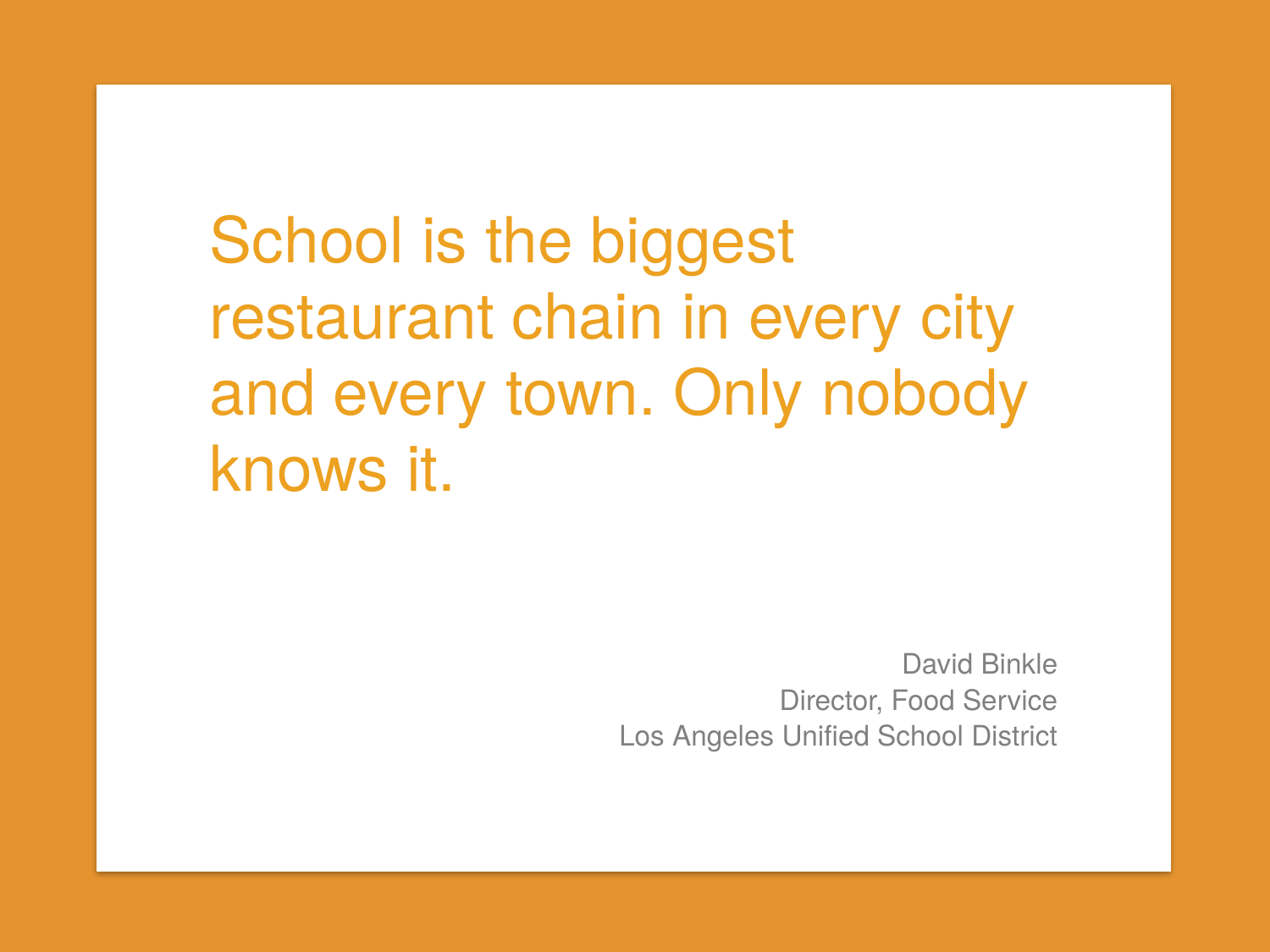

School is the biggest restaurant chain in every city and every town. Only nobody knows it.
David Binkle
Director, Food Service
Los Angeles Unified School District